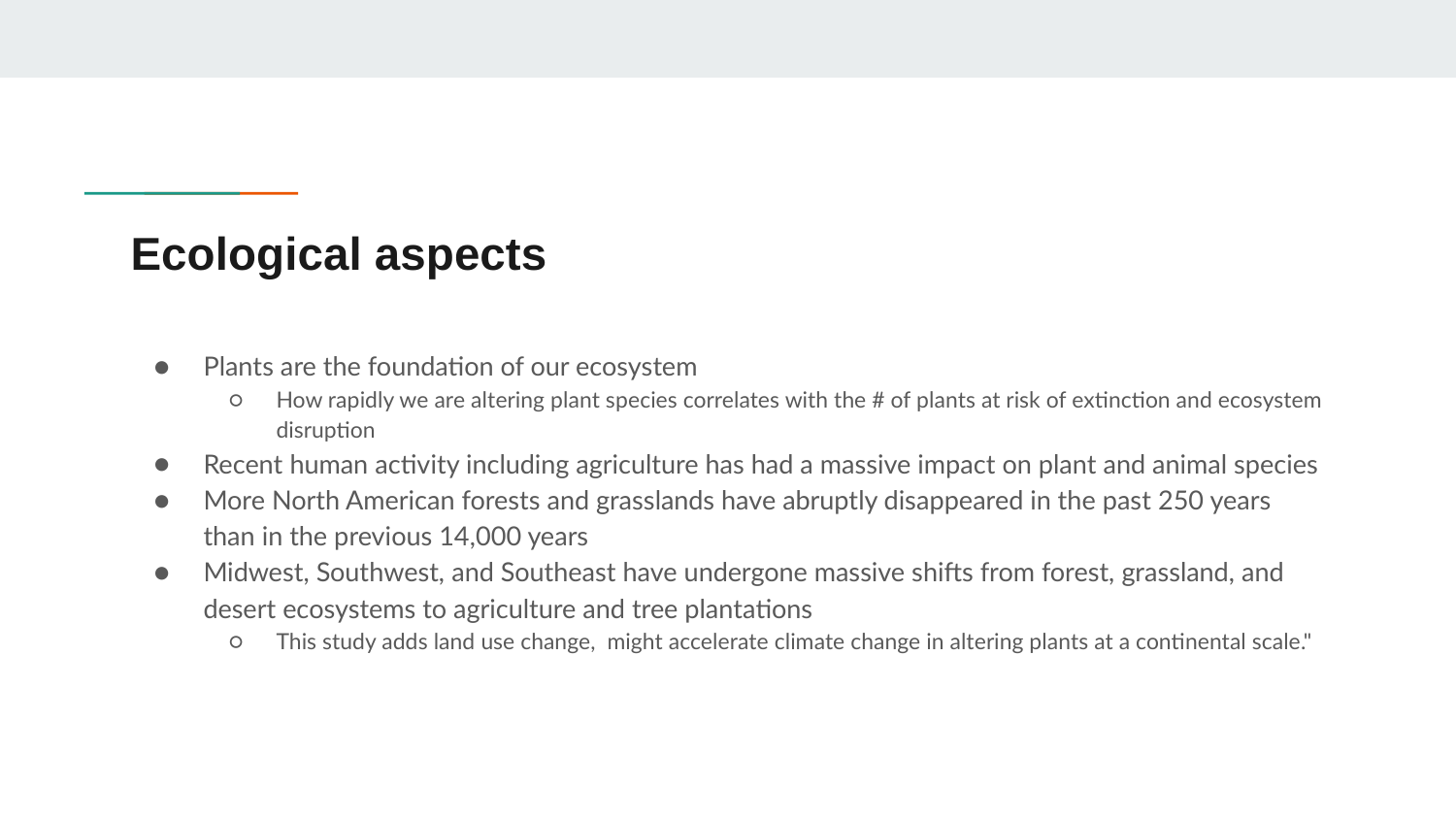

# Ecological aspects
Plants are the foundation of our ecosystem
How rapidly we are altering plant species correlates with the # of plants at risk of extinction and ecosystem disruption
Recent human activity including agriculture has had a massive impact on plant and animal species
More North American forests and grasslands have abruptly disappeared in the past 250 years than in the previous 14,000 years
Midwest, Southwest, and Southeast have undergone massive shifts from forest, grassland, and desert ecosystems to agriculture and tree plantations
This study adds land use change,  might accelerate climate change in altering plants at a continental scale."